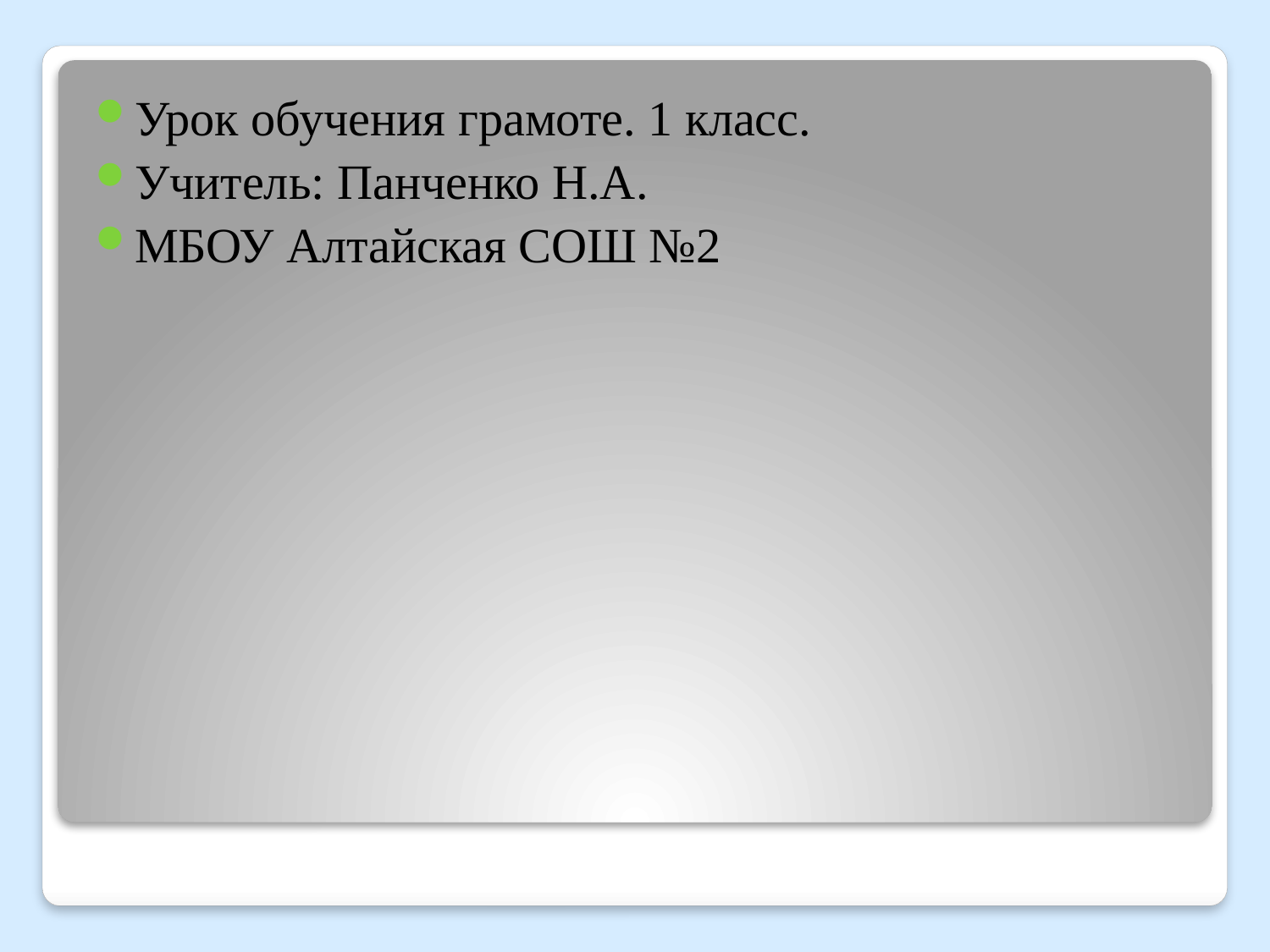

Урок обучения грамоте. 1 класс.
Учитель: Панченко Н.А.
МБОУ Алтайская СОШ №2

#